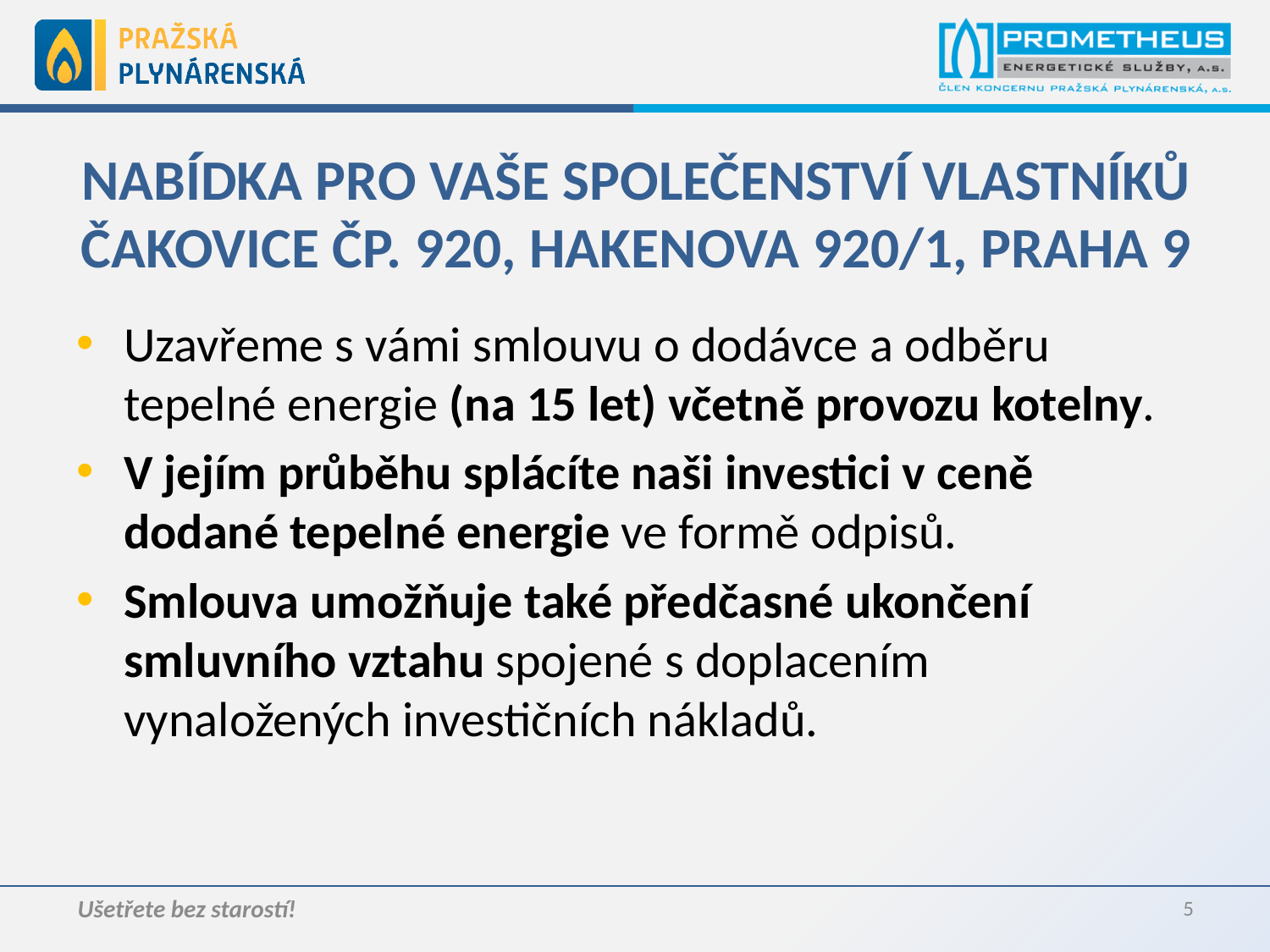

# Nabídka pro Vaše společenství vlastníků Čakovice čp. 920, Hakenova 920/1, Praha 9
Uzavřeme s vámi smlouvu o dodávce a odběru tepelné energie (na 15 let) včetně provozu kotelny.
V jejím průběhu splácíte naši investici v ceně dodané tepelné energie ve formě odpisů.
Smlouva umožňuje také předčasné ukončení smluvního vztahu spojené s doplacením vynaložených investičních nákladů.

Ušetřete bez starostí!
5